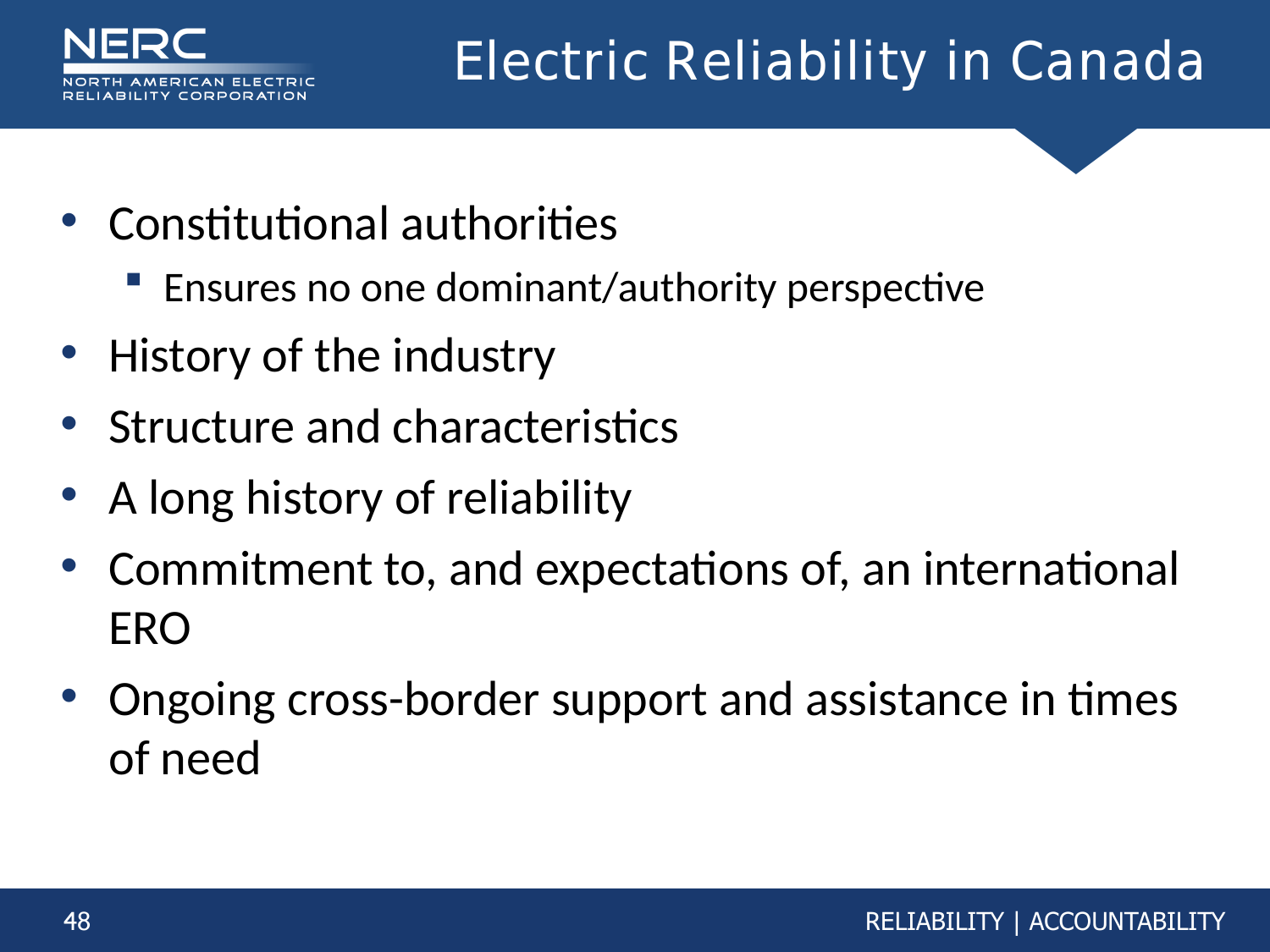

# Electric Reliability in Canada
Constitutional authorities
Ensures no one dominant/authority perspective
History of the industry
Structure and characteristics
A long history of reliability
Commitment to, and expectations of, an international ERO
Ongoing cross-border support and assistance in times of need